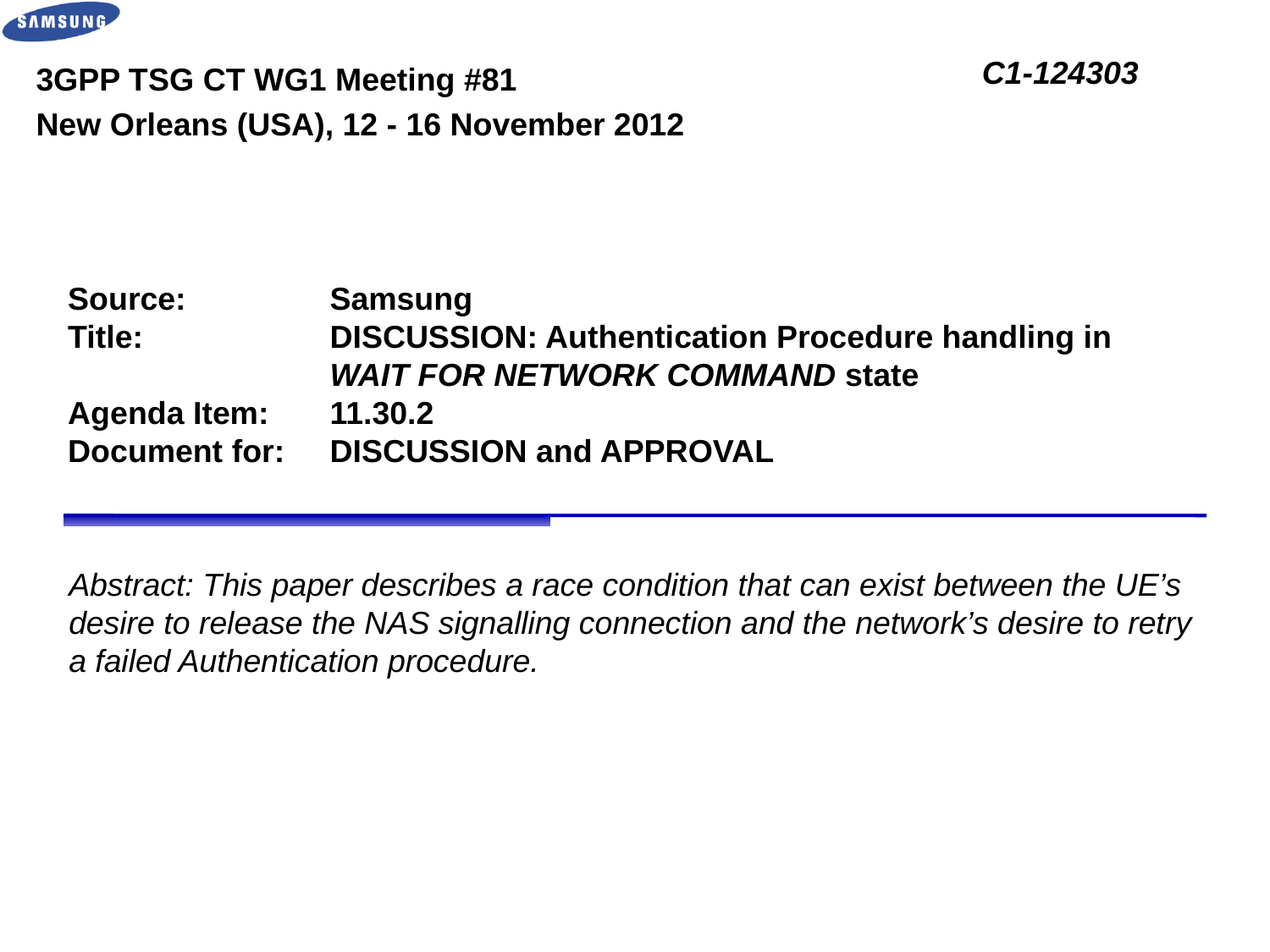

C1-124303
3GPP TSG CT WG1 Meeting #81
New Orleans (USA), 12 - 16 November 2012
# Source:	Samsung Title:	DISCUSSION: Authentication Procedure handling in 	WAIT FOR NETWORK COMMAND state Agenda Item:  	11.30.2 Document for:	DISCUSSION and APPROVAL
Abstract: This paper describes a race condition that can exist between the UE’s desire to release the NAS signalling connection and the network’s desire to retry a failed Authentication procedure.